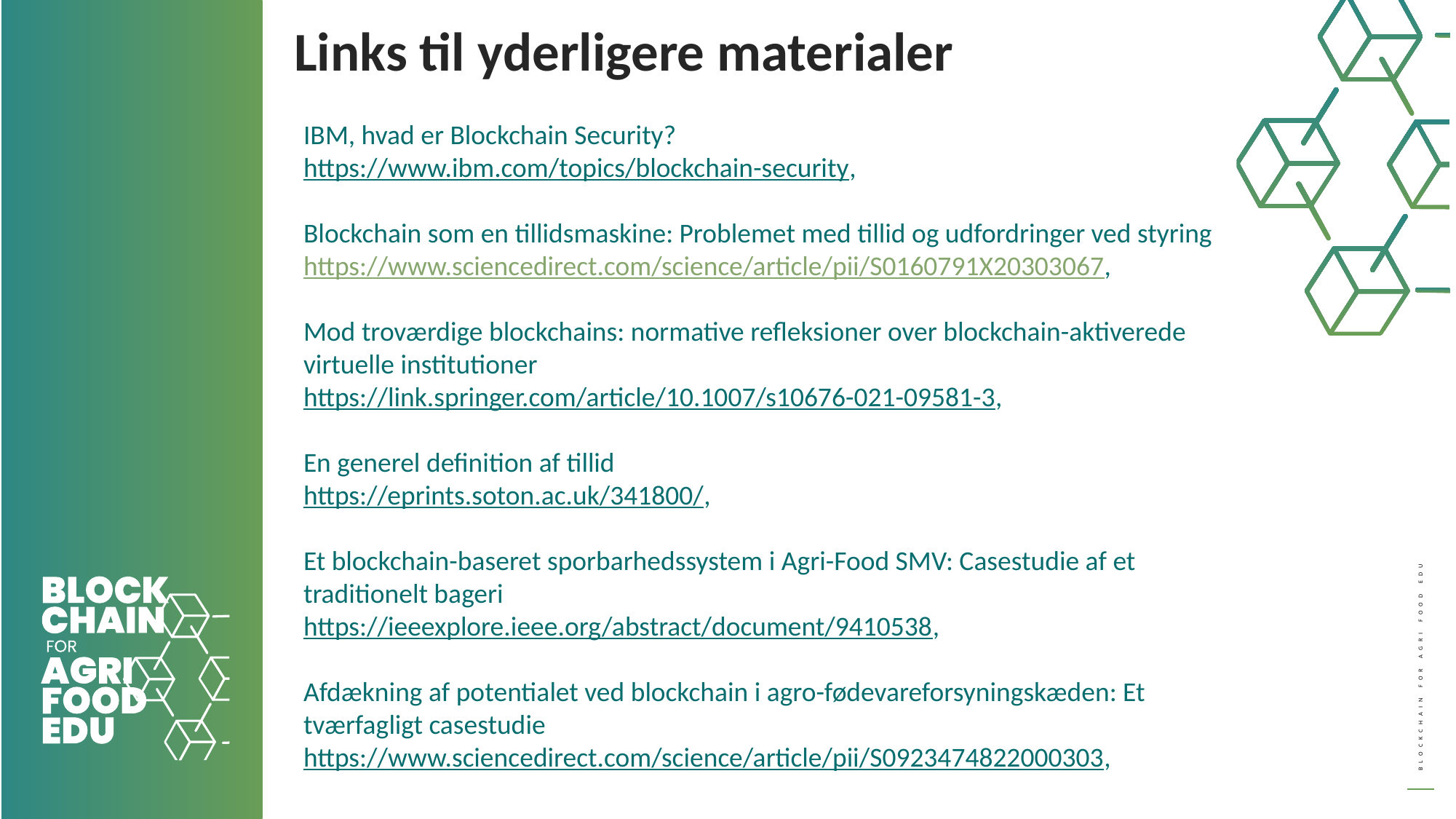

Links til yderligere materialer
IBM, hvad er Blockchain Security?
https://www.ibm.com/topics/blockchain-security,

Blockchain som en tillidsmaskine: Problemet med tillid og udfordringer ved styringhttps://www.sciencedirect.com/science/article/pii/S0160791X20303067,

Mod troværdige blockchains: normative refleksioner over blockchain-aktiverede virtuelle institutioner
https://link.springer.com/article/10.1007/s10676-021-09581-3,

En generel definition af tillid
https://eprints.soton.ac.uk/341800/,

Et blockchain-baseret sporbarhedssystem i Agri-Food SMV: Casestudie af et traditionelt bageri​
https://ieeexplore.ieee.org/abstract/document/9410538,

Afdækning af potentialet ved blockchain i agro-fødevareforsyningskæden: Et tværfagligt casestudie
https://www.sciencedirect.com/science/article/pii/S0923474822000303,